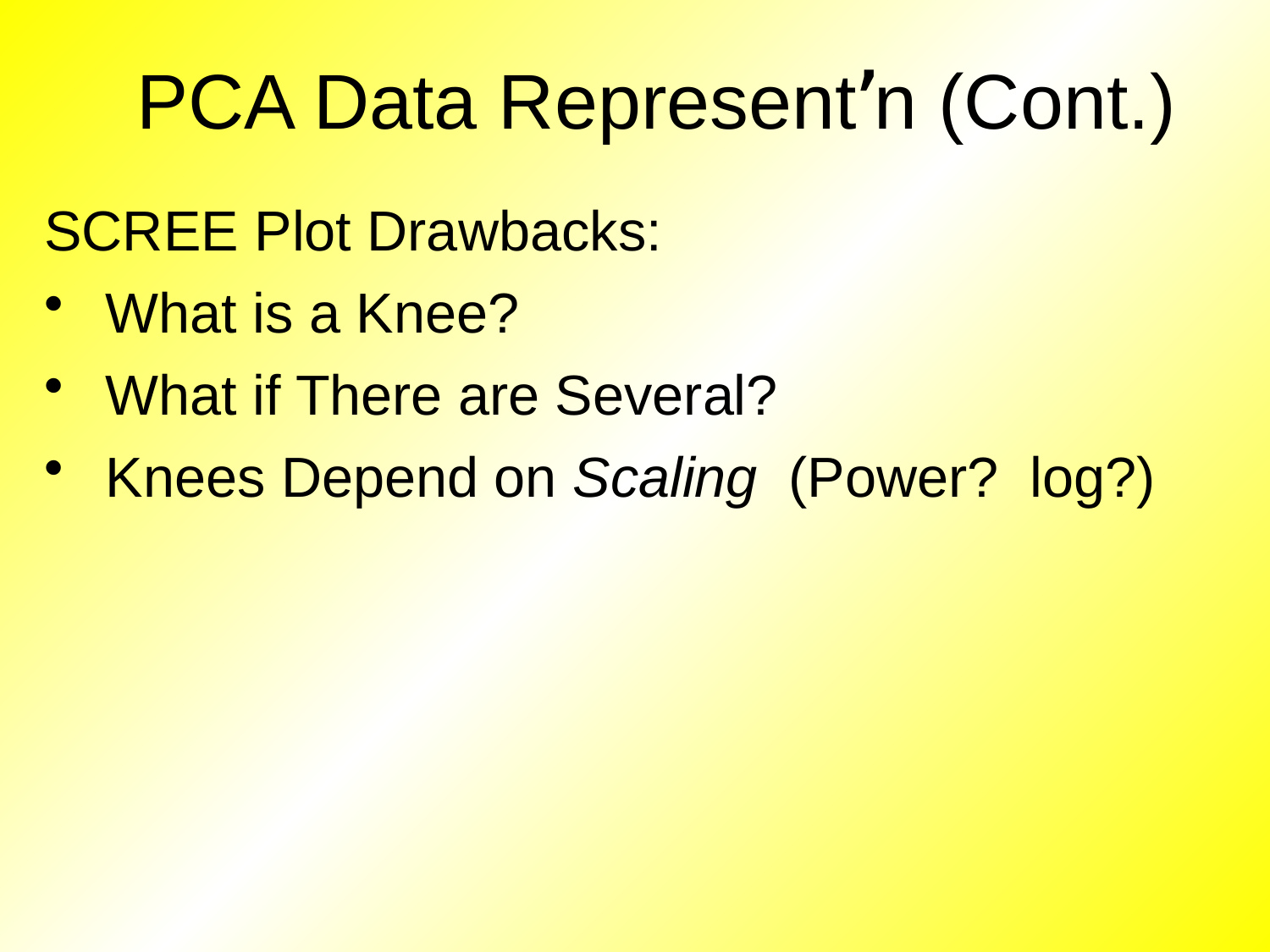

# PCA Data Represent’n (Cont.)
SCREE Plot Drawbacks:
  What is a Knee?
  What if There are Several?
  Knees Depend on Scaling  (Power?  log?)